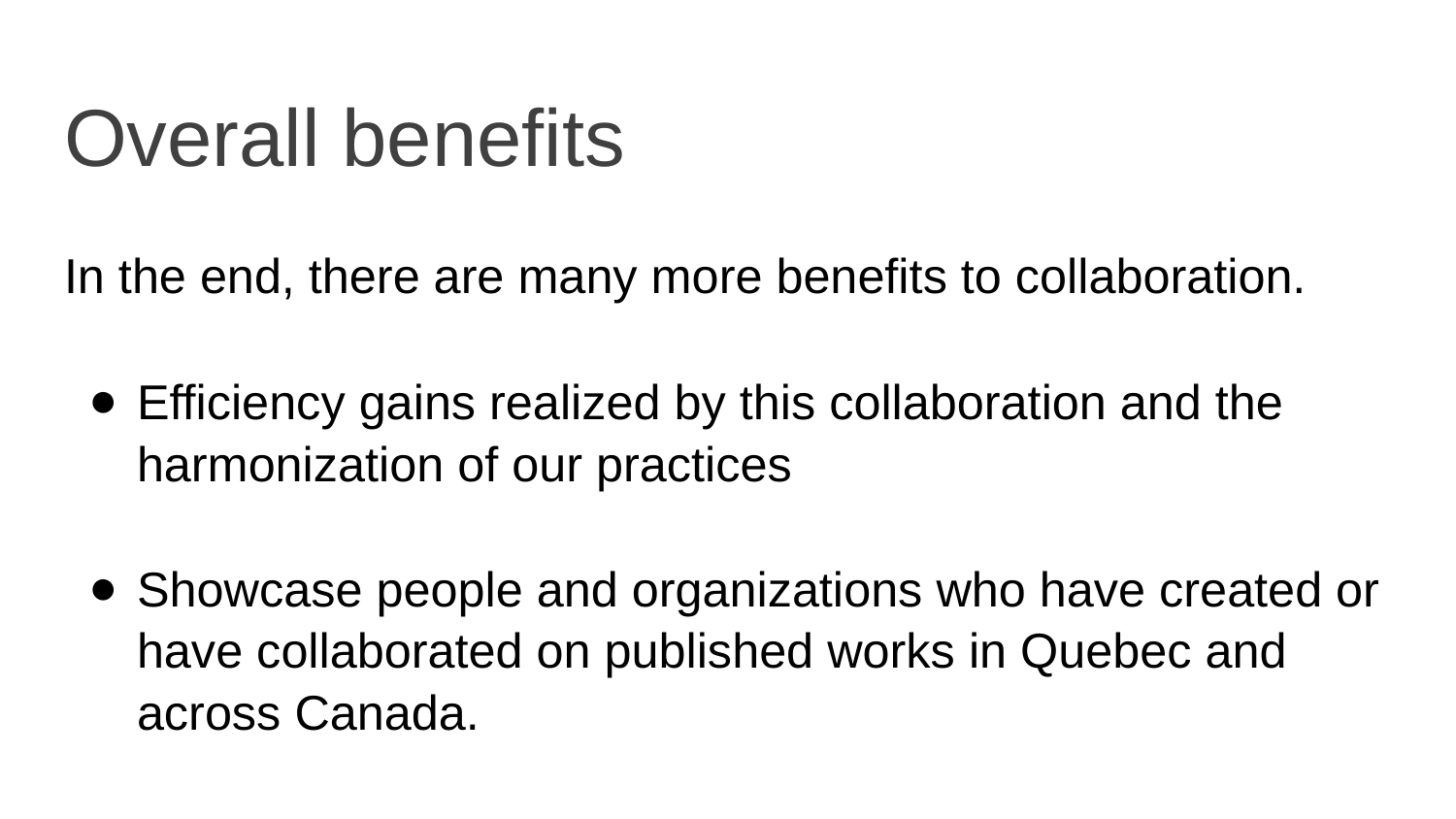

# Overall benefits
In the end, there are many more benefits to collaboration.

Efficiency gains realized by this collaboration and the harmonization of our practices

Showcase people and organizations who have created or have collaborated on published works in Quebec and across Canada.